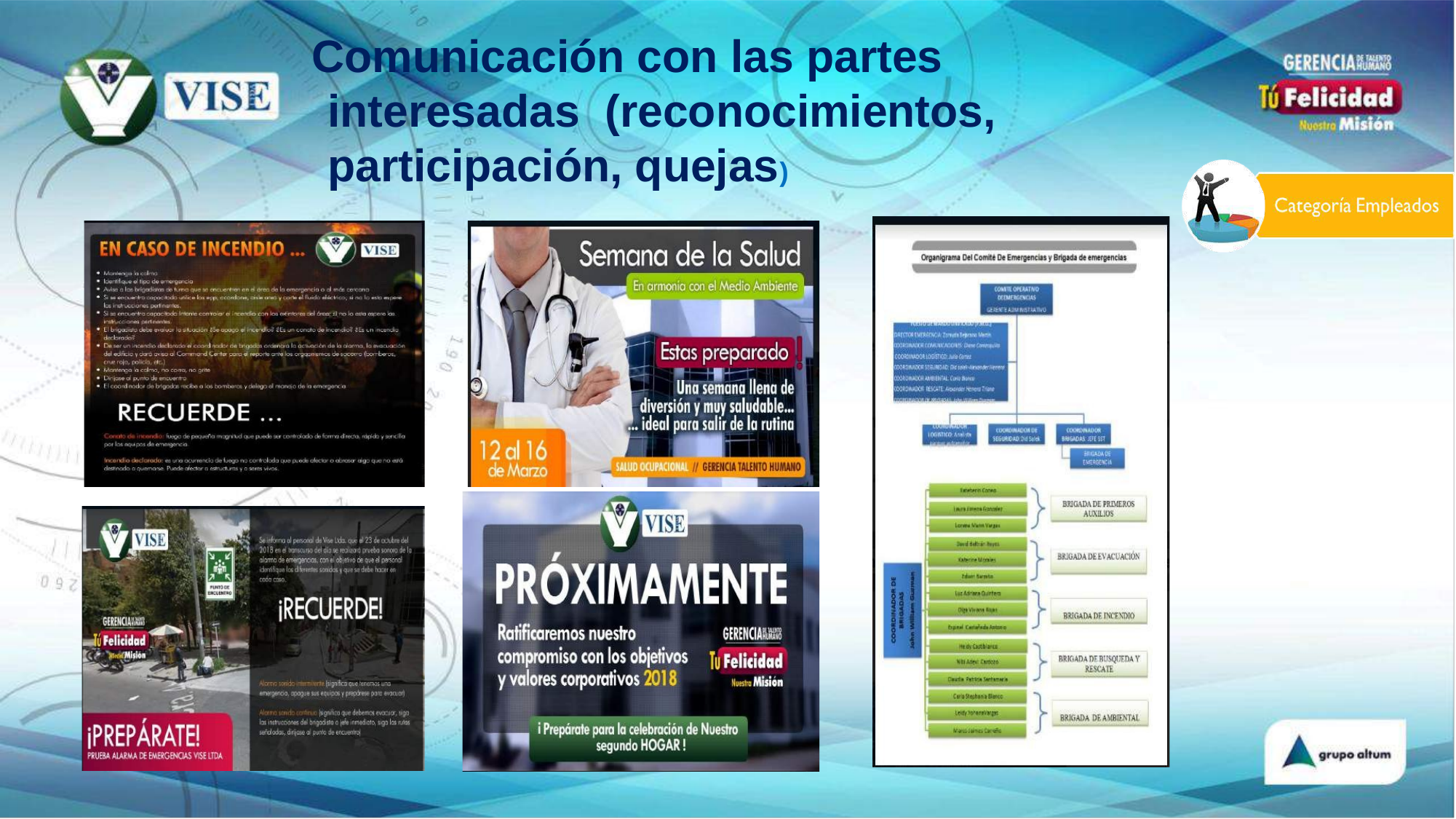

# Comunicación con las partes interesadas  (reconocimientos, participación, quejas)